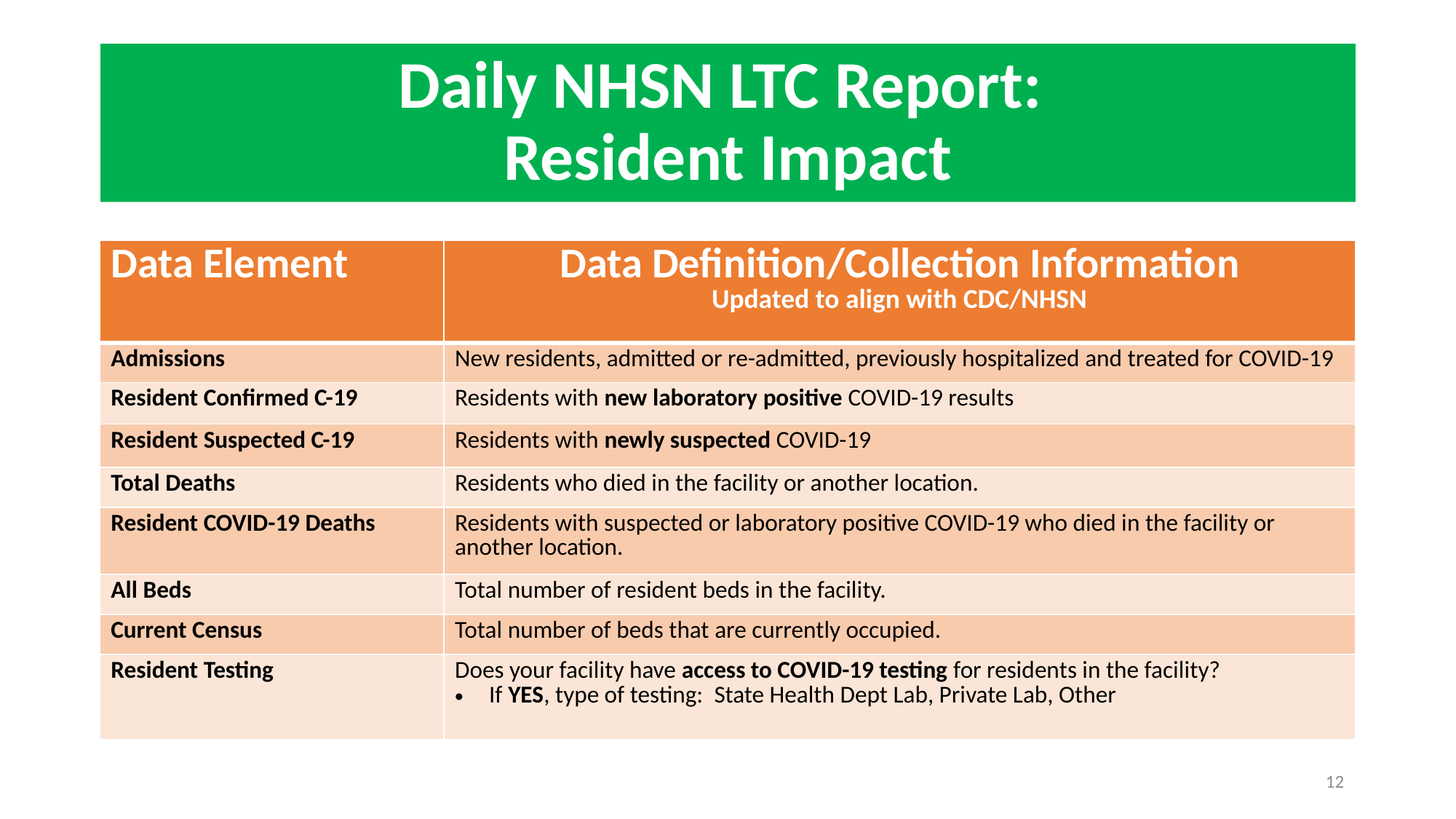

# Daily NHSN LTC Report: Resident Impact
| Data Element | Data Definition/Collection Information Updated to align with CDC/NHSN |
| --- | --- |
| Admissions | New residents, admitted or re-admitted, previously hospitalized and treated for COVID-19 |
| Resident Confirmed C-19 | Residents with new laboratory positive COVID-19 results |
| Resident Suspected C-19 | Residents with newly suspected COVID-19 |
| Total Deaths | Residents who died in the facility or another location. |
| Resident COVID-19 Deaths | Residents with suspected or laboratory positive COVID-19 who died in the facility or another location. |
| All Beds | Total number of resident beds in the facility. |
| Current Census | Total number of beds that are currently occupied. |
| Resident Testing | Does your facility have access to COVID-19 testing for residents in the facility? If YES, type of testing: State Health Dept Lab, Private Lab, Other |
12